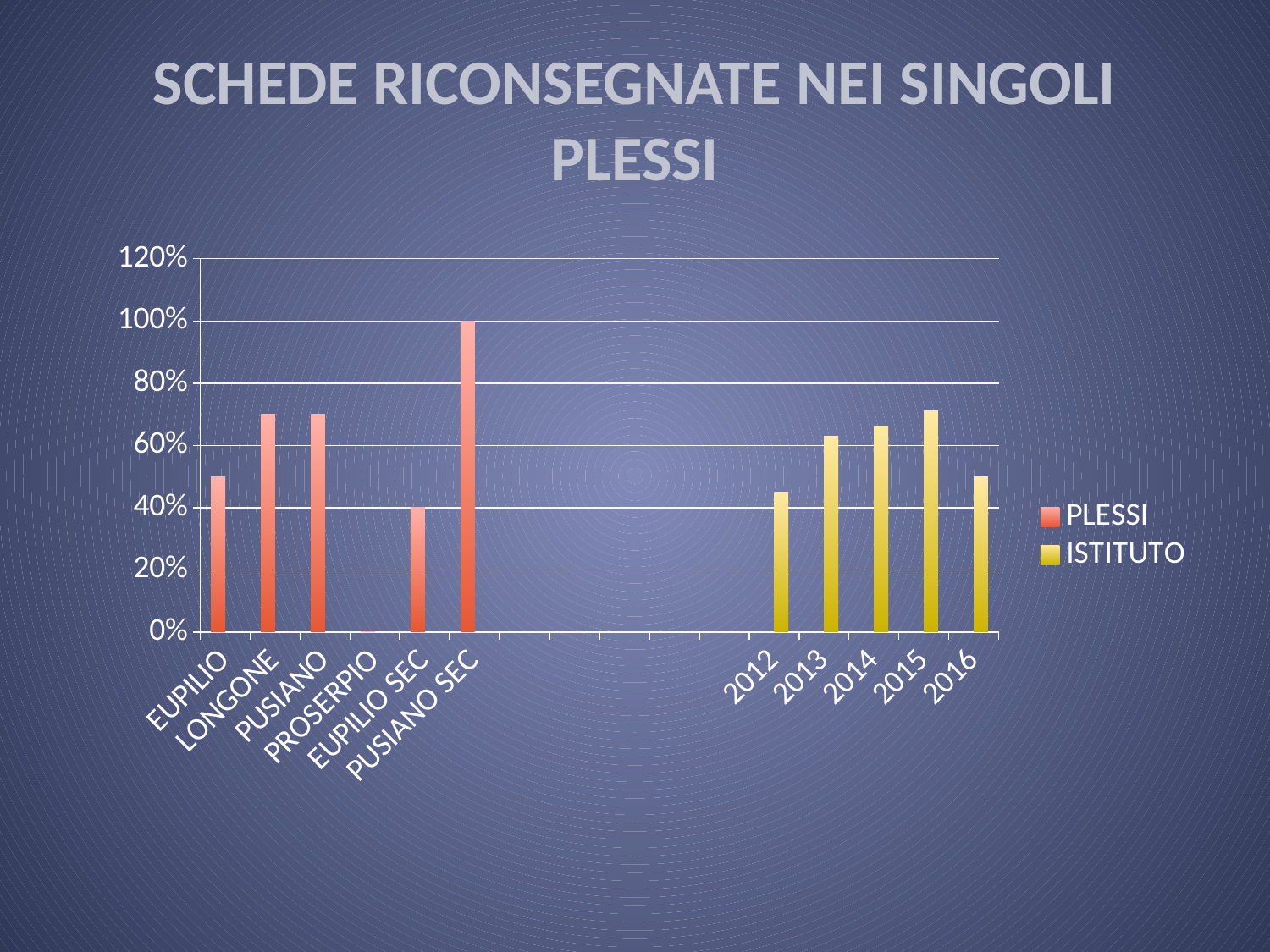

# SCHEDE RICONSEGNATE NEI SINGOLI PLESSI

### Chart

| Category | PLESSI | ISTITUTO |
|---|---|---|
| EUPILIO | 0.5 | None |
| LONGONE | 0.7000000000000001 | None |
| PUSIANO | 0.7000000000000001 | None |
| PROSERPIO | 0.0 | None |
| EUPILIO SEC | 0.4 | None |
| PUSIANO SEC | 1.0 | None |
|  | None | None |
|  | None | None |
|  | None | None |
|  | None | None |
|  | None | None |
| 2012 | None | 0.45 |
| 2013 | None | 0.6300000000000001 |
| 2014 | None | 0.6600000000000001 |
| 2015 | None | 0.7100000000000001 |
| 2016 | None | 0.5 |